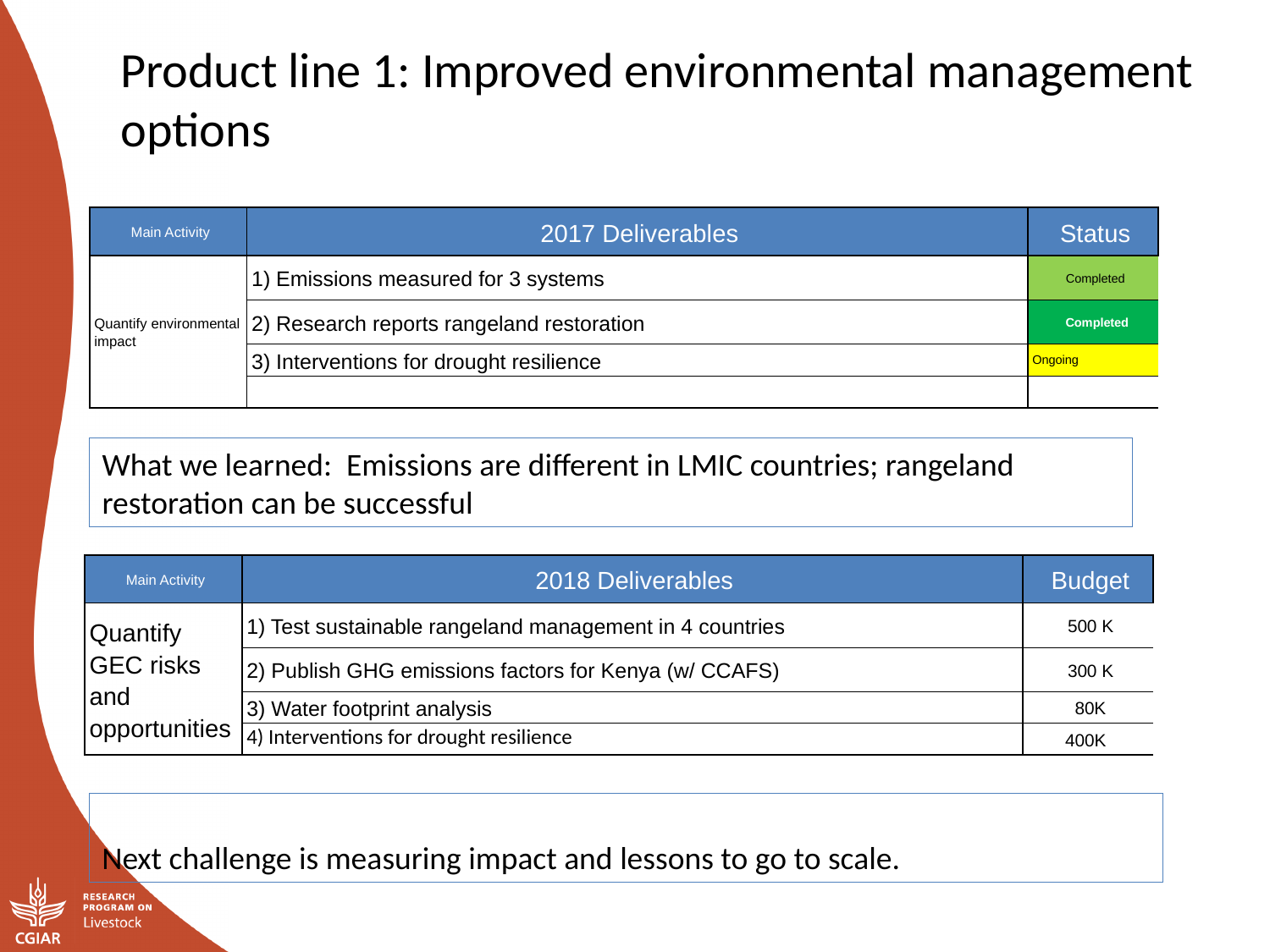

Product line 1: Improved environmental management options
| Main Activity | 2017 Deliverables | Status |
| --- | --- | --- |
| Quantify environmental impact | 1) Emissions measured for 3 systems | Completed |
|  | 2) Research reports rangeland restoration | Completed |
|  | 3) Interventions for drought resilience | Ongoing |
|  |  |  |
What we learned:  Emissions are different in LMIC countries; rangeland restoration can be successful
| Main Activity | 2018 Deliverables | Budget |
| --- | --- | --- |
| Quantify GEC risks and opportunities | 1) Test sustainable rangeland management in 4 countries | 500 K |
|  | 2) Publish GHG emissions factors for Kenya (w/ CCAFS) | 300 K |
|  | 3) Water footprint analysis | 80K |
|  | 4) Interventions for drought resilience | 400K |

Next challenge is measuring impact and lessons to go to scale.